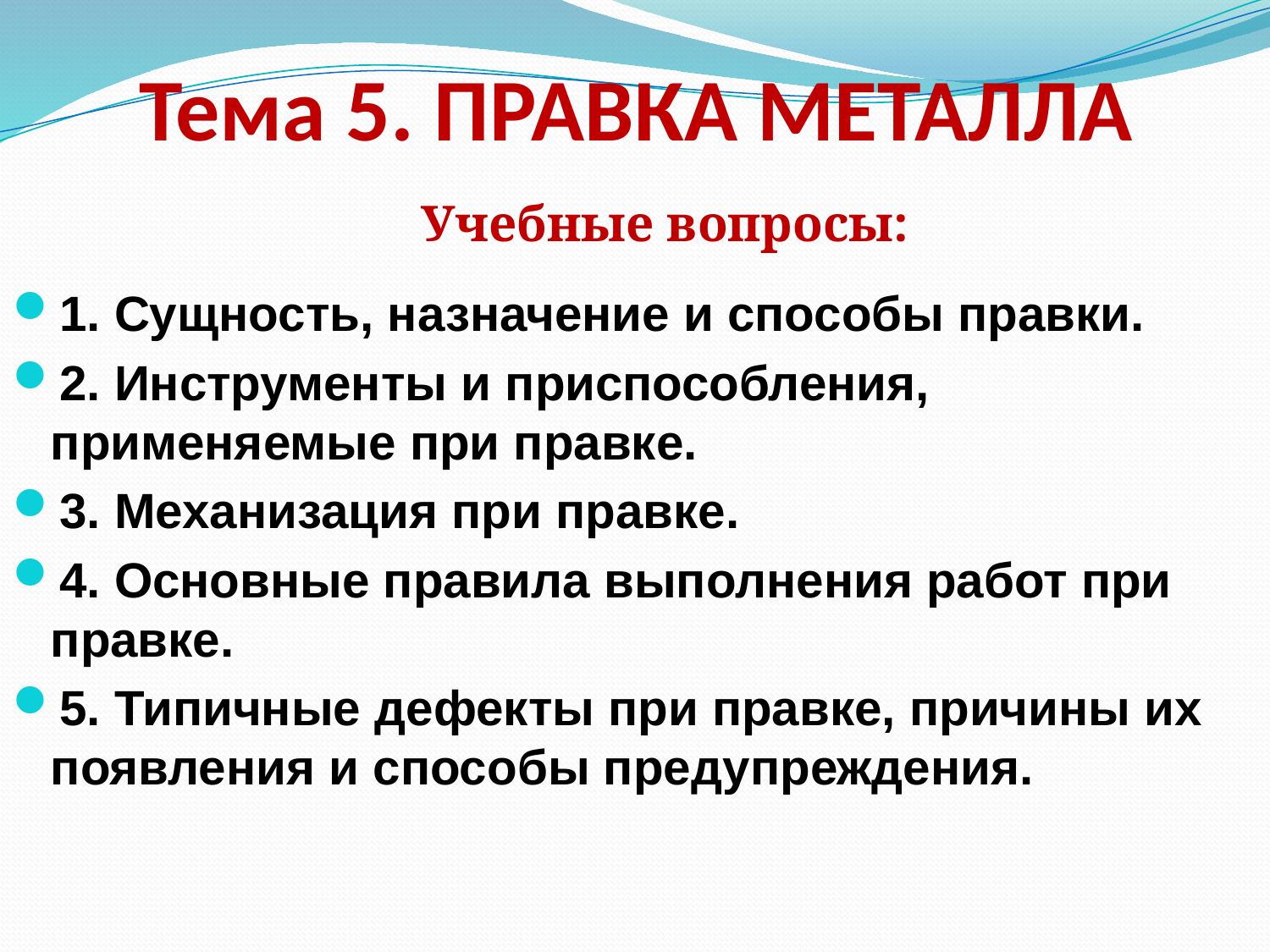

# Тема 5. ПРАВКА МЕТАЛЛА
Учебные вопросы:
1. Сущность, назначение и способы правки.
2. Инструменты и приспособления, применяемые при правке.
3. Механизация при правке.
4. Основные правила выполнения работ при правке.
5. Типичные дефекты при правке, причины их появления и способы предупреждения.